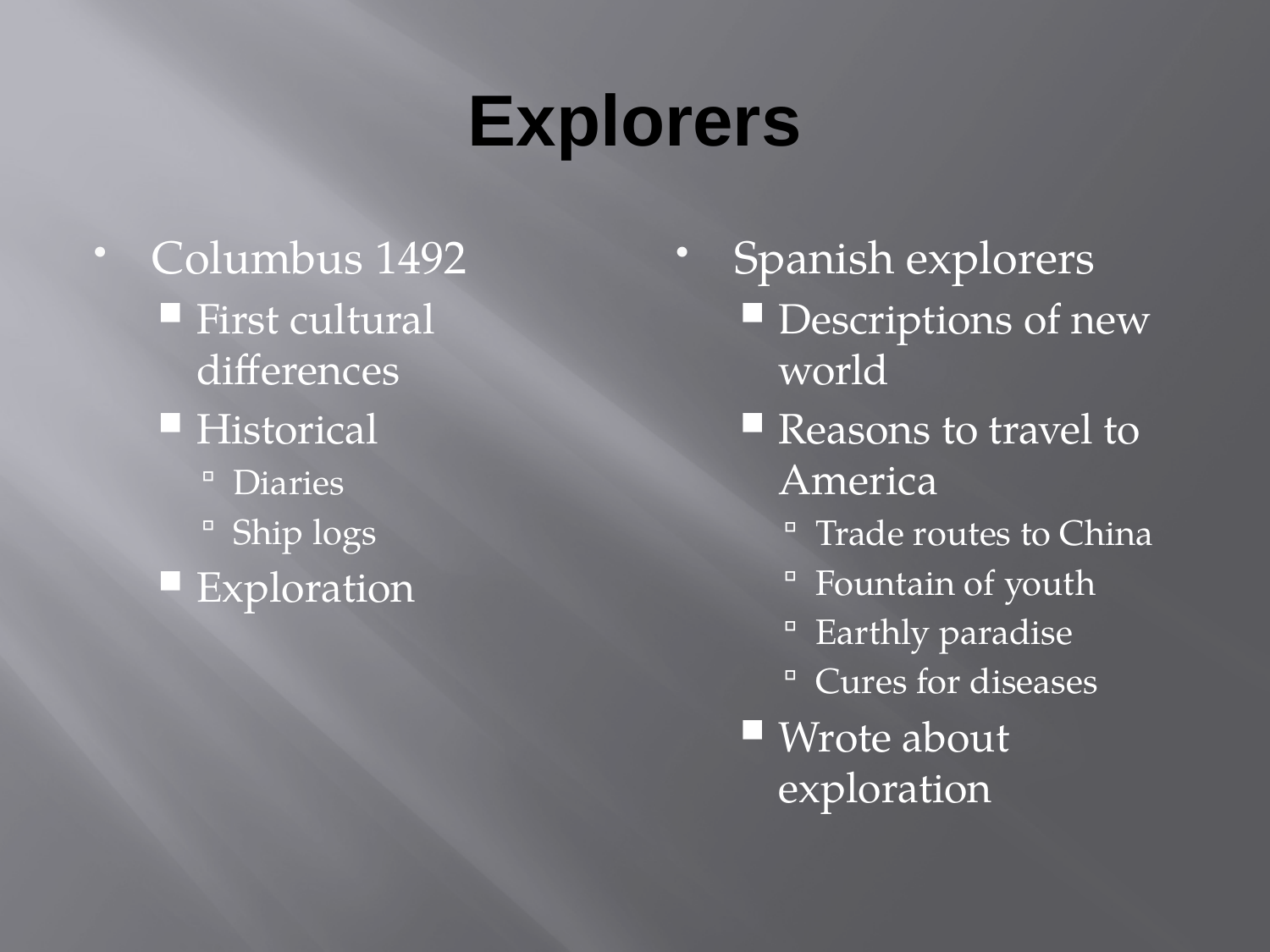

# Explorers
Columbus 1492
First cultural differences
Historical
Diaries
Ship logs
Exploration

Spanish explorers
Descriptions of new world
Reasons to travel to America
Trade routes to China
Fountain of youth
Earthly paradise
Cures for diseases
Wrote about exploration